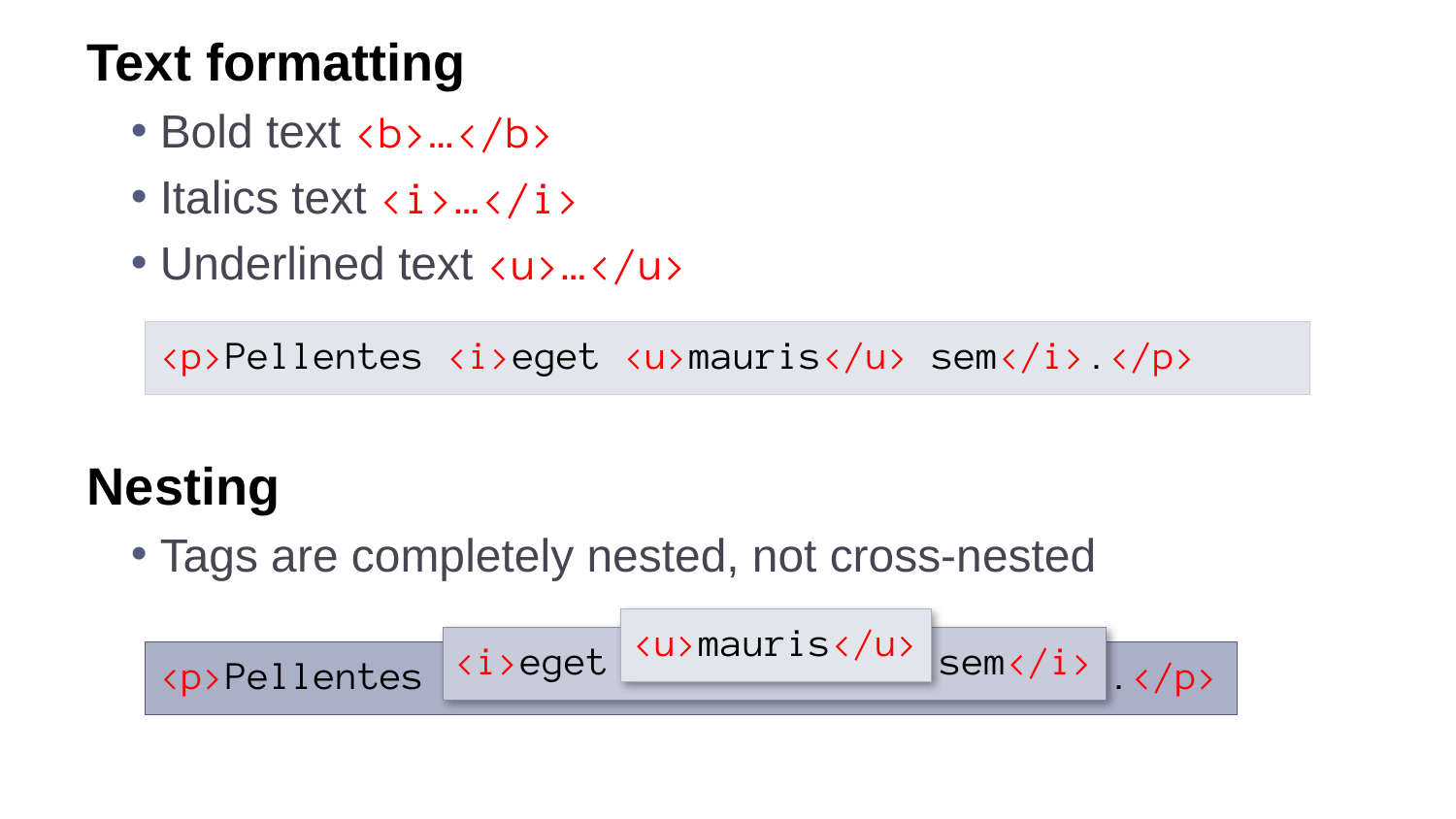

Text formatting
Bold text <b>…</b>
Italics text <i>…</i>
Underlined text <u>…</u>

Nesting
Tags are completely nested, not cross-nested
<p>Pellentes <i>eget <u>mauris</u> sem</i>.</p>
<u>mauris</u>
<i>eget               sem</i>
<p>Pellentes                               .</p>